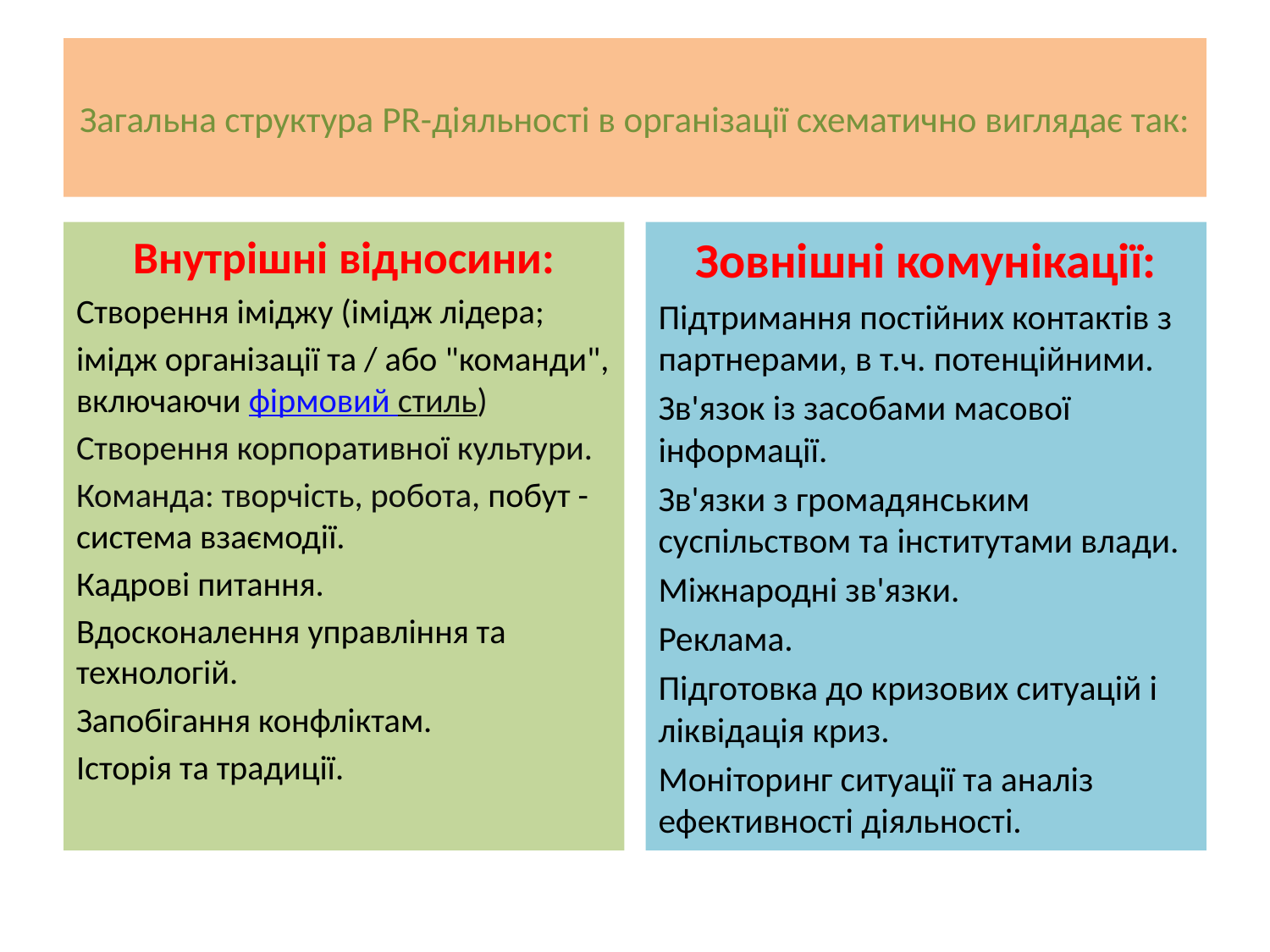

# Загальна структура PR-діяльності в організації схематично виглядає так:
Внутрішні відносини:
Створення іміджу (імідж лідера;
імідж організації та / або "команди", включаючи фірмовий стиль)
Створення корпоративної культури.
Команда: творчість, робота, побут - система взаємодії.
Кадрові питання.
Вдосконалення управління та технологій.
Запобігання конфліктам.
Історія та традиції.

Зовнішні комунікації:
Підтримання постійних контактів з партнерами, в т.ч. потенційними.
Зв'язок із засобами масової інформації.
Зв'язки з громадянським суспільством та інститутами влади.
Міжнародні зв'язки.
Реклама.
Підготовка до кризових ситуацій і ліквідація криз.
Моніторинг ситуації та аналіз ефективності діяльності.